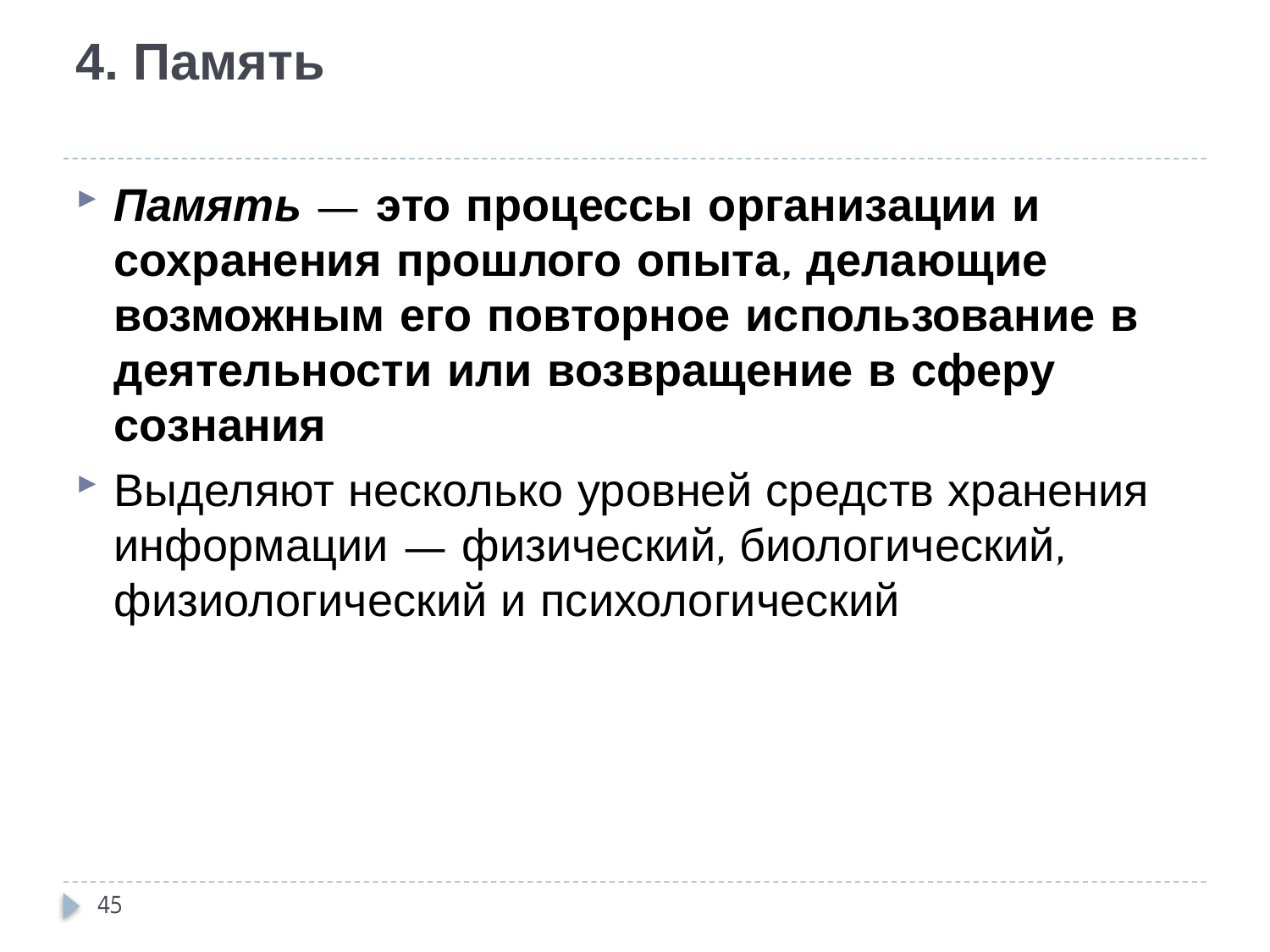

# 4. Память
Память — это процессы организации и сохранения прошлого опыта, делающие возможным его повторное использование в деятельности или возвращение в сферу сознания
Выделяют несколько уровней средств хранения информации — физический, биологический, физиологический и психологический

45